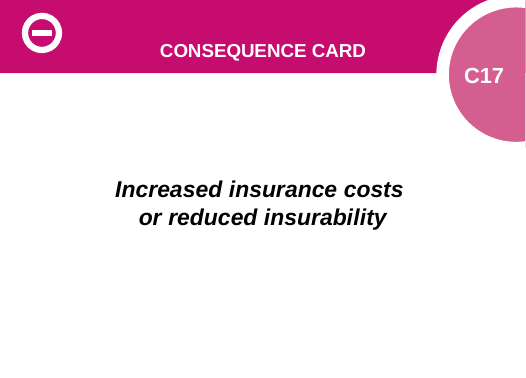

CONSEQUENCE CARD
C17

Increased insurance costs
or reduced insurability